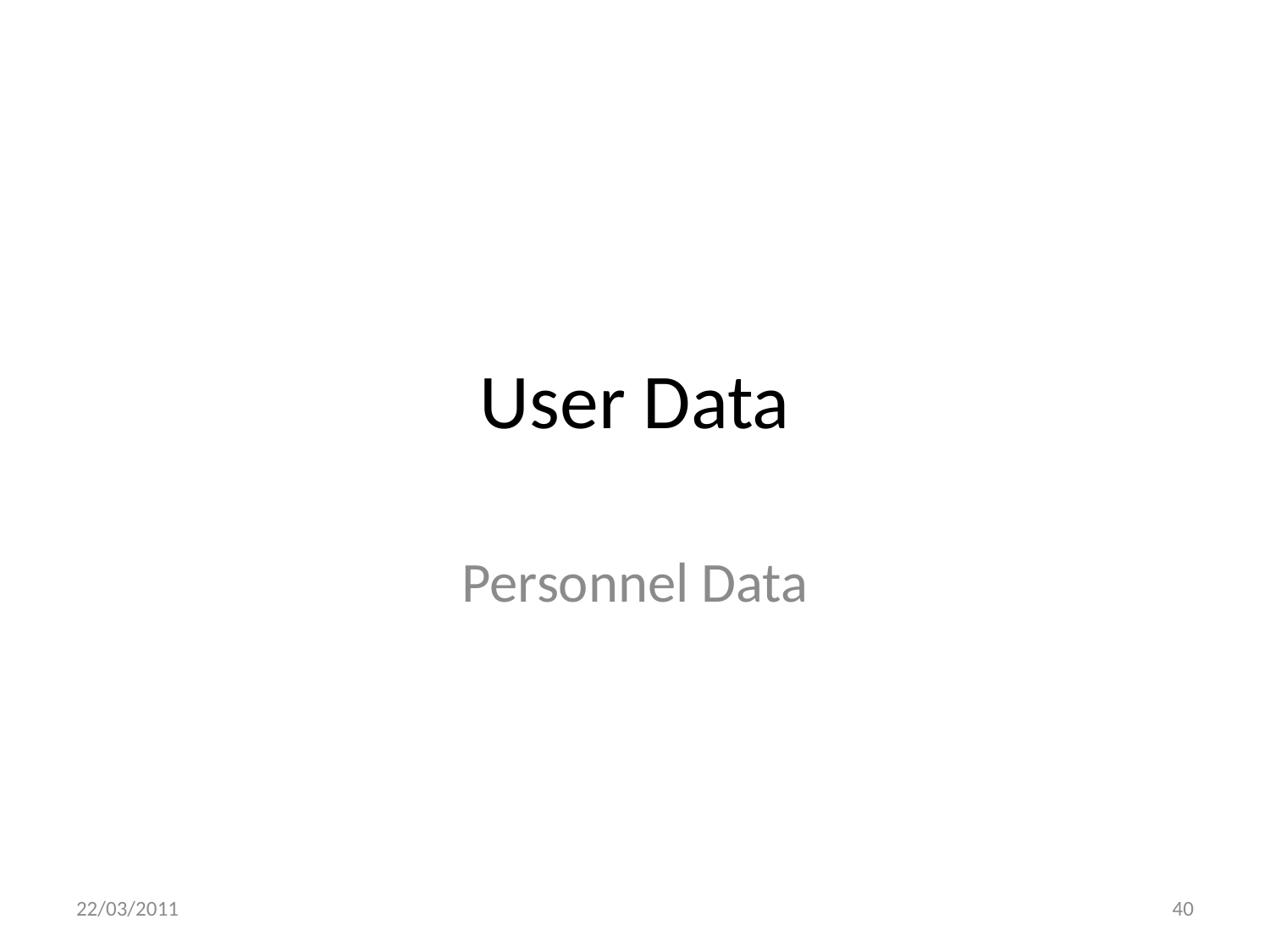

# User Data
Personnel Data
22/03/2011
40